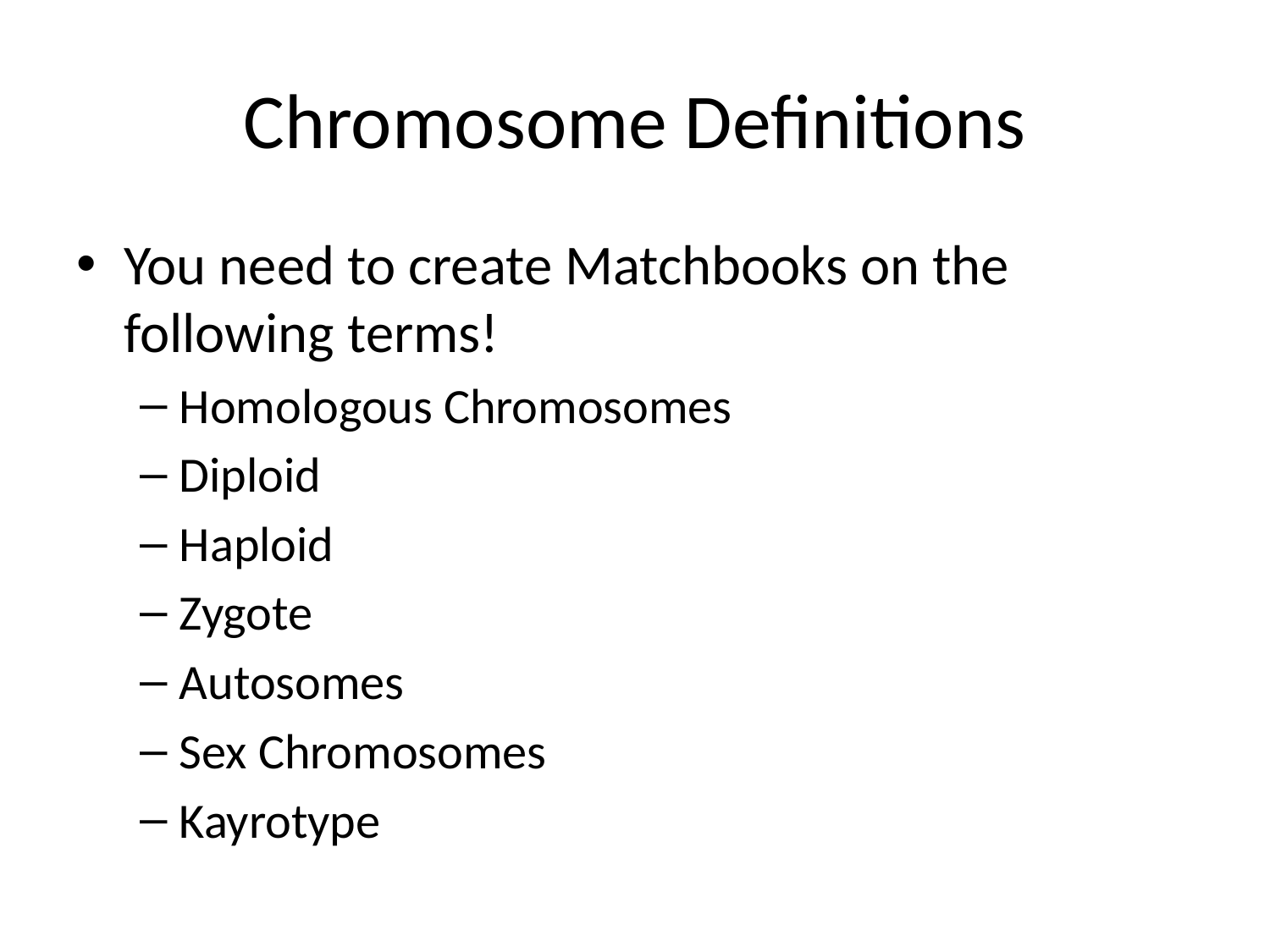

# Chromosome Definitions
You need to create Matchbooks on the following terms!
Homologous Chromosomes
Diploid
Haploid
Zygote
Autosomes
Sex Chromosomes
Kayrotype